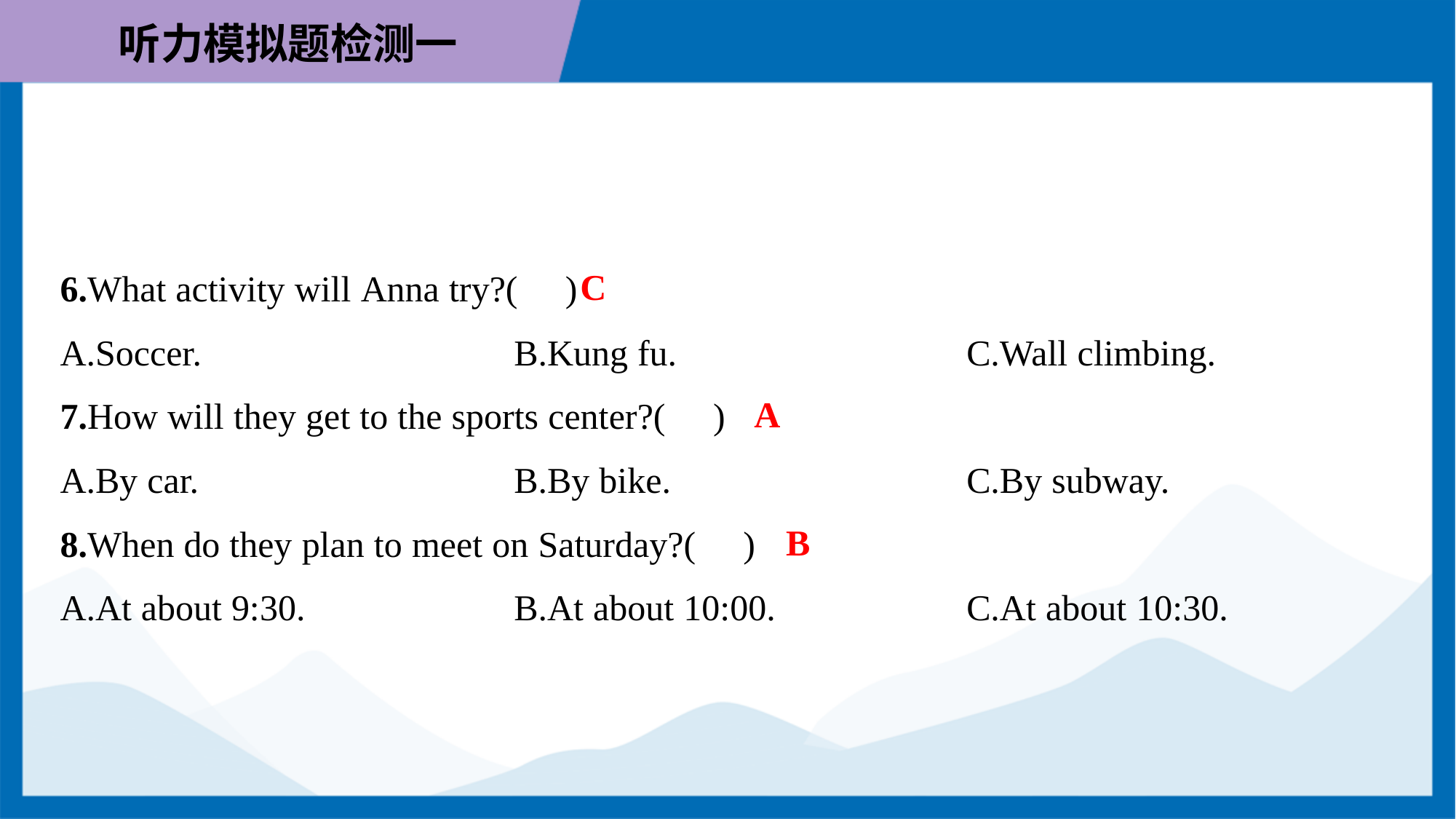

C
6.What activity will Anna try?(     )
A.Soccer.	B.Kung fu.	C.Wall climbing.
A
7.How will they get to the sports center?(     )
A.By car.	B.By bike.	C.By subway.
B
8.When do they plan to meet on Saturday?(     )
A.At about 9:30.	B.At about 10:00.	C.At about 10:30.